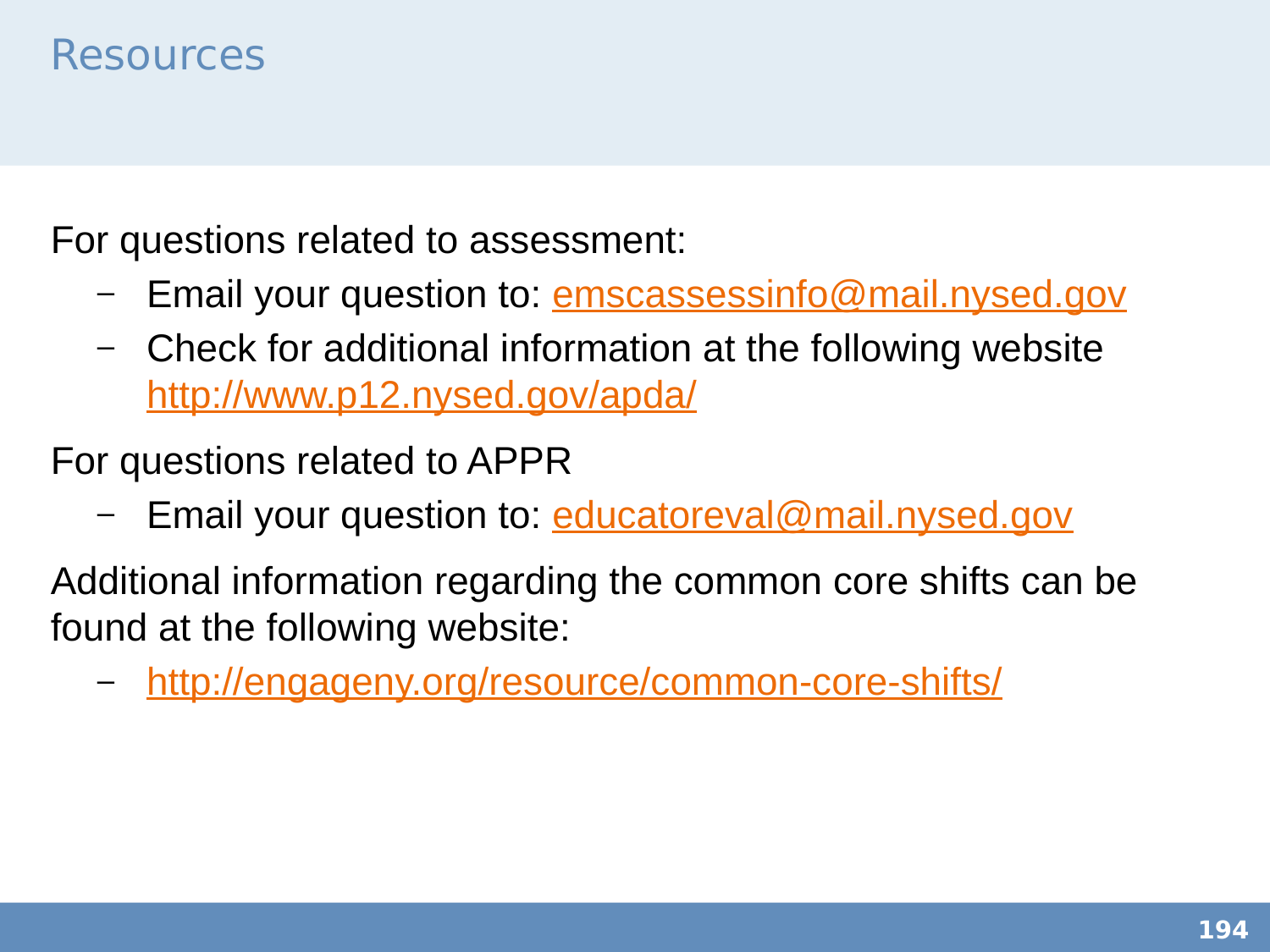

# Resources
For questions related to assessment:
Email your question to: emscassessinfo@mail.nysed.gov
Check for additional information at the following website http://www.p12.nysed.gov/apda/
For questions related to APPR
Email your question to: educatoreval@mail.nysed.gov
Additional information regarding the common core shifts can be found at the following website:
http://engageny.org/resource/common-core-shifts/
194